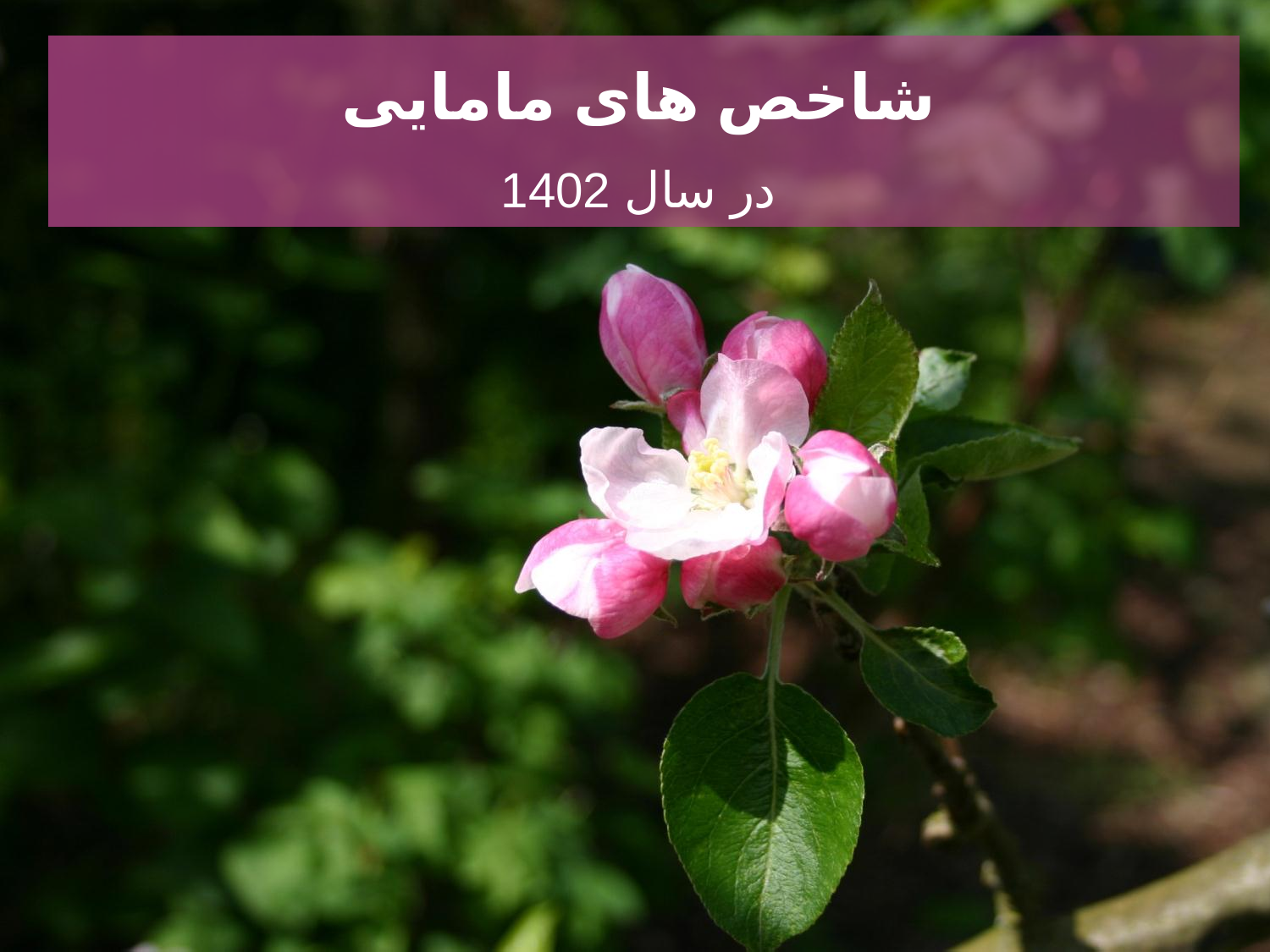

# شاخص های مامایی
در سال 1402